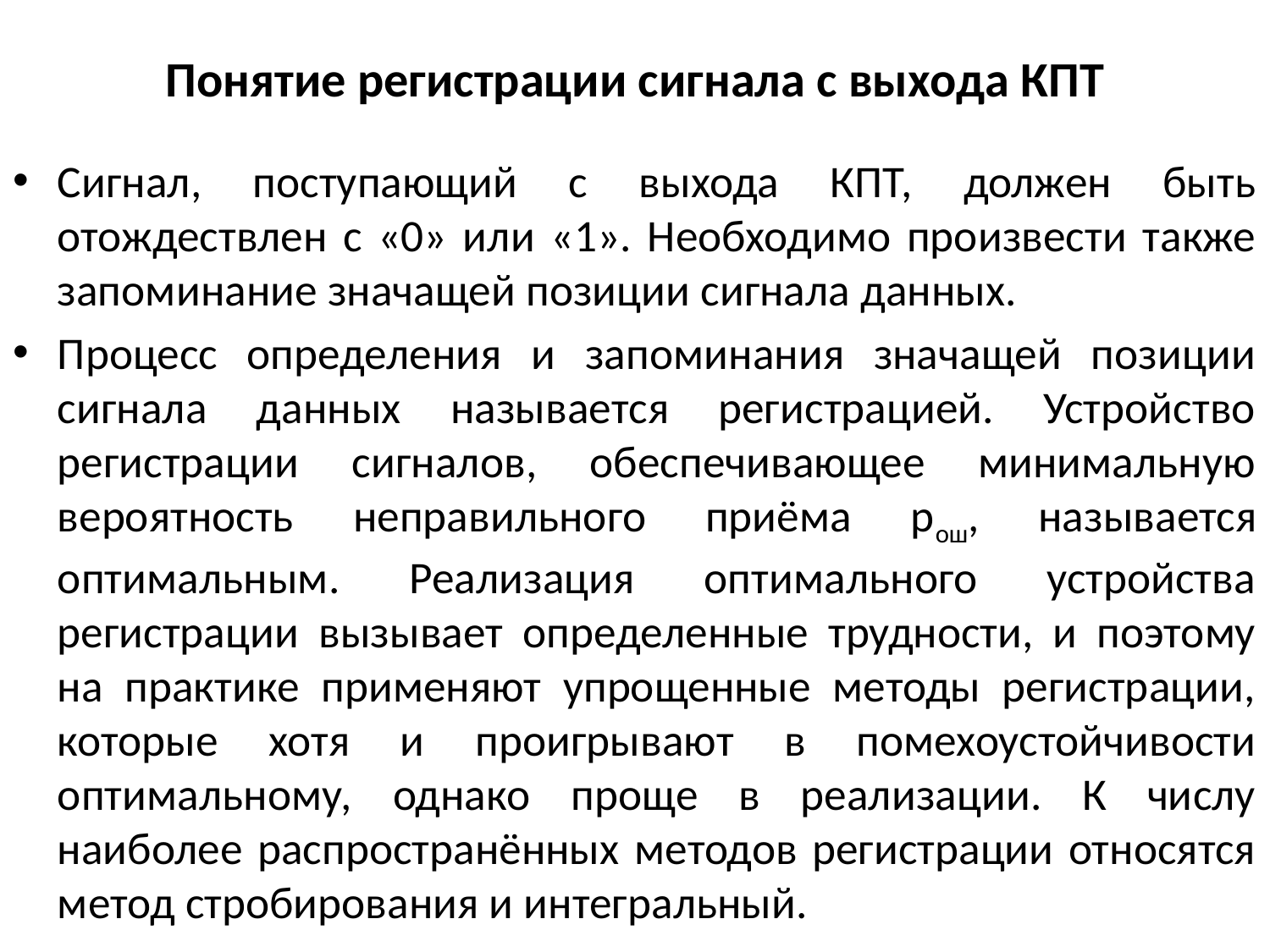

# Понятие регистрации сигнала с выхода КПТ
Сигнал, поступающий с выхода КПТ, должен быть отождествлен с «0» или «1». Необходимо произвести также запоминание значащей позиции сигнала данных.
Процесс определения и запоминания значащей позиции сигнала данных называется регистрацией. Устройство регистрации сигналов, обеспечивающее минимальную вероятность неправильного приёма рош, называется оптимальным. Реализация оптимального устройства регистрации вызывает определенные трудности, и поэтому на практике применяют упрощенные методы регистрации, которые хотя и проигрывают в помехоустойчивости оптимальному, однако проще в реализации. К числу наиболее распространённых методов регистрации относятся метод стробирования и интегральный.